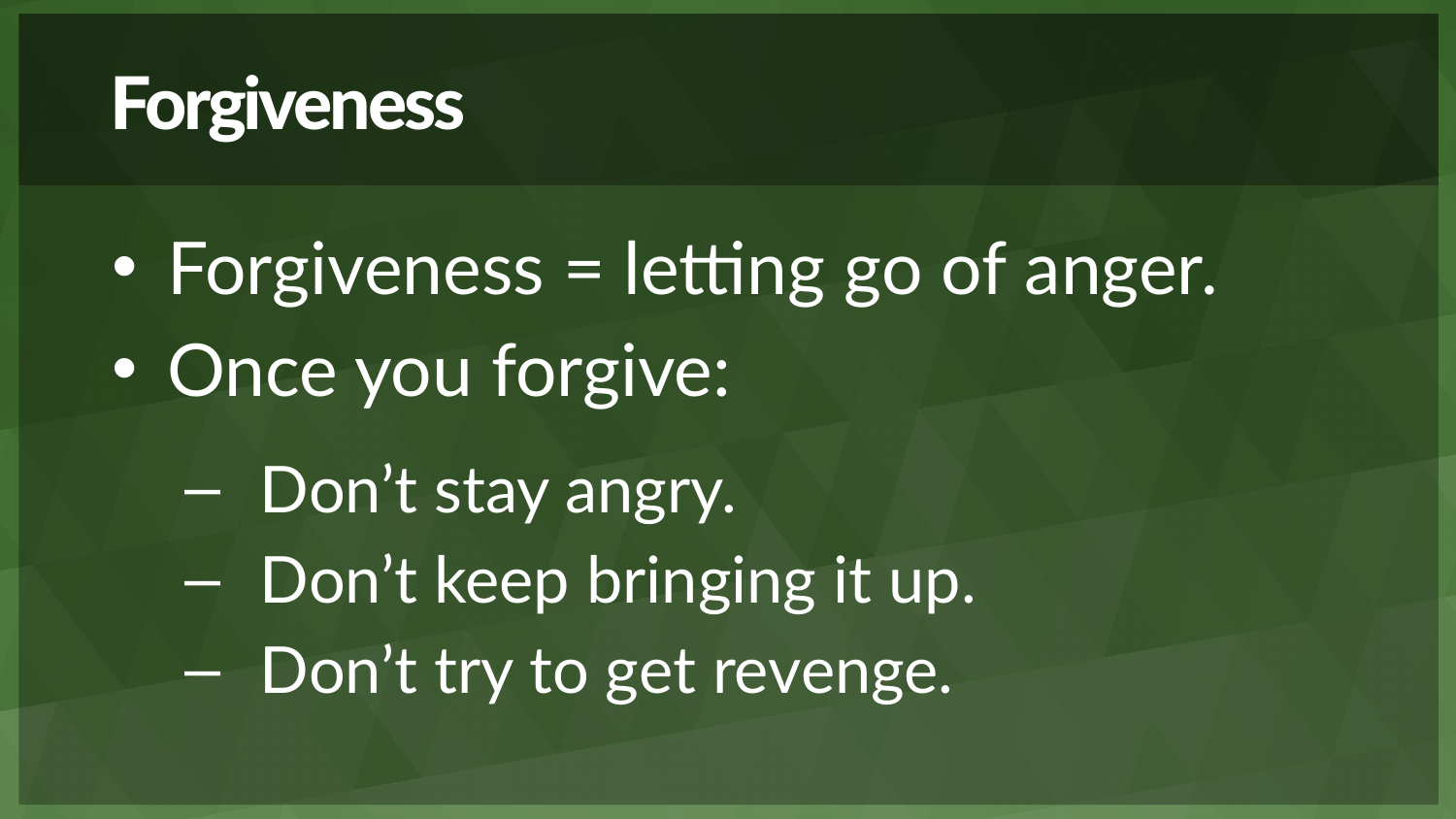

# Forgiveness
Forgiveness = letting go of anger.
Once you forgive:
Don’t stay angry.
Don’t keep bringing it up.
Don’t try to get revenge.